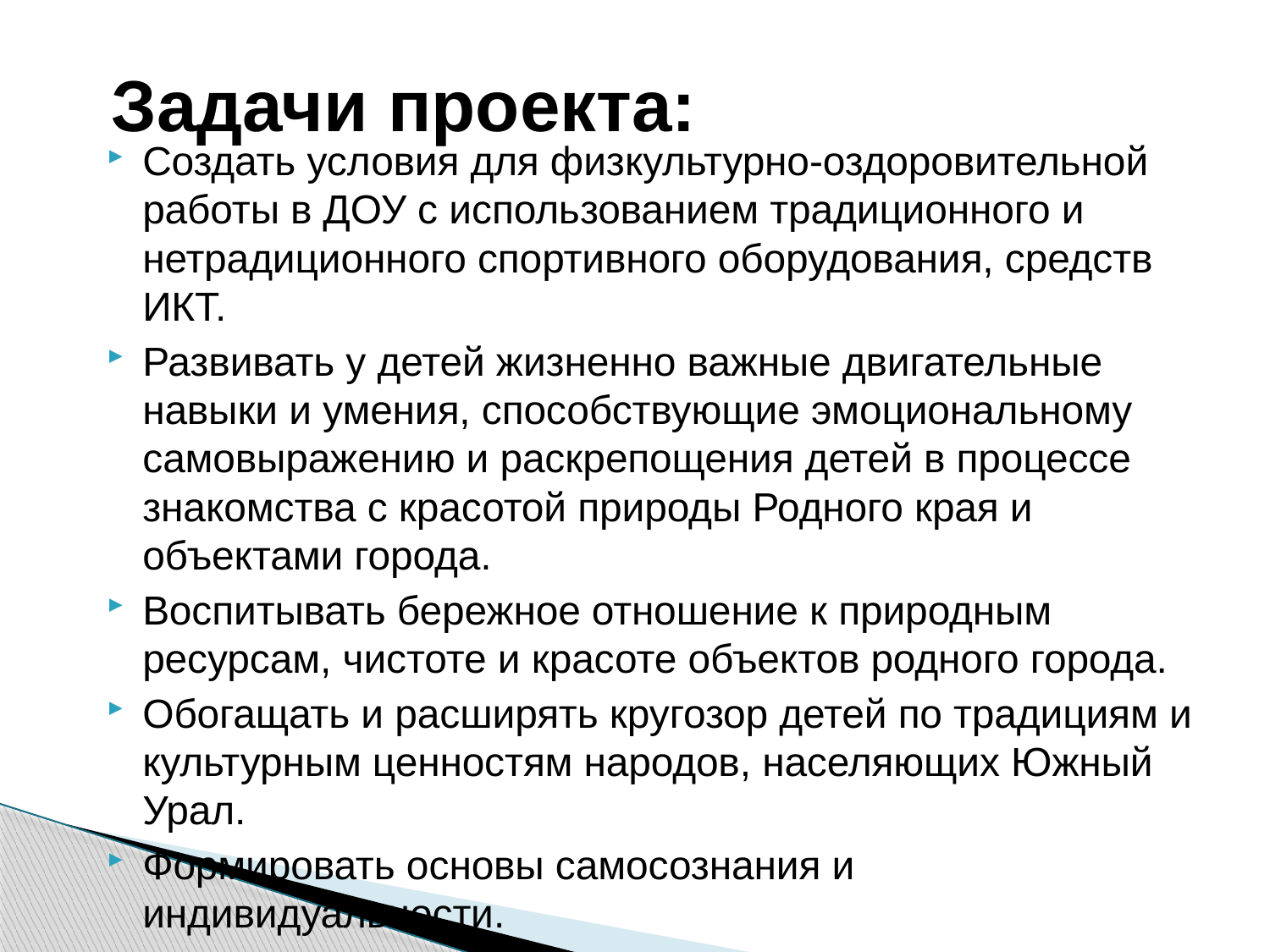

# Задачи проекта:
Создать условия для физкультурно-оздоровительной работы в ДОУ с использованием традиционного и нетрадиционного спортивного оборудования, средств ИКТ.
Развивать у детей жизненно важные двигательные навыки и умения, способствующие эмоциональному самовыражению и раскрепощения детей в процессе знакомства с красотой природы Родного края и объектами города.
Воспитывать бережное отношение к природным ресурсам, чистоте и красоте объектов родного города.
Обогащать и расширять кругозор детей по традициям и культурным ценностям народов, населяющих Южный Урал.
Формировать основы самосознания и индивидуальности.